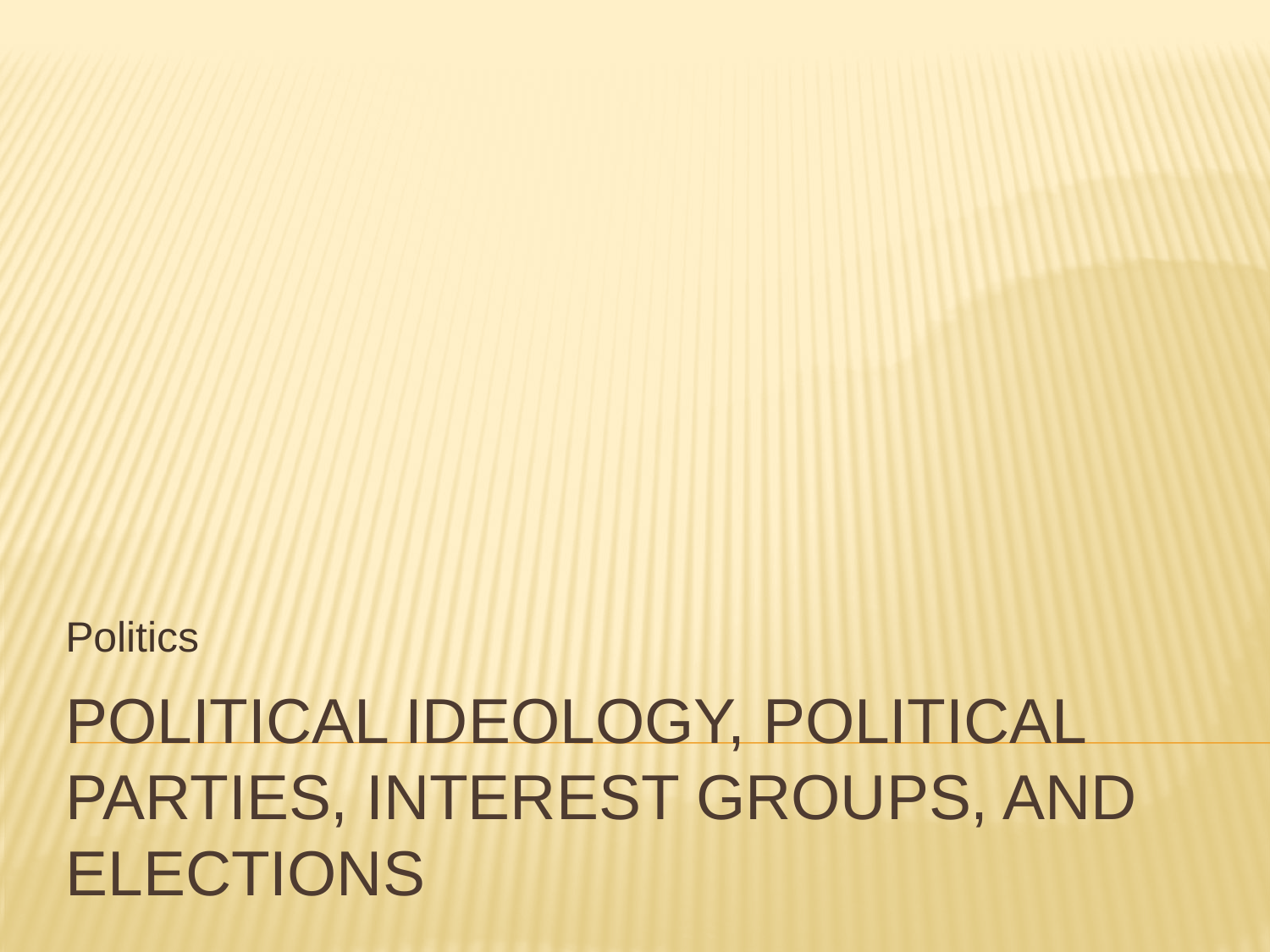

Politics
# Political Ideology, Political Parties, interest groups, and elections